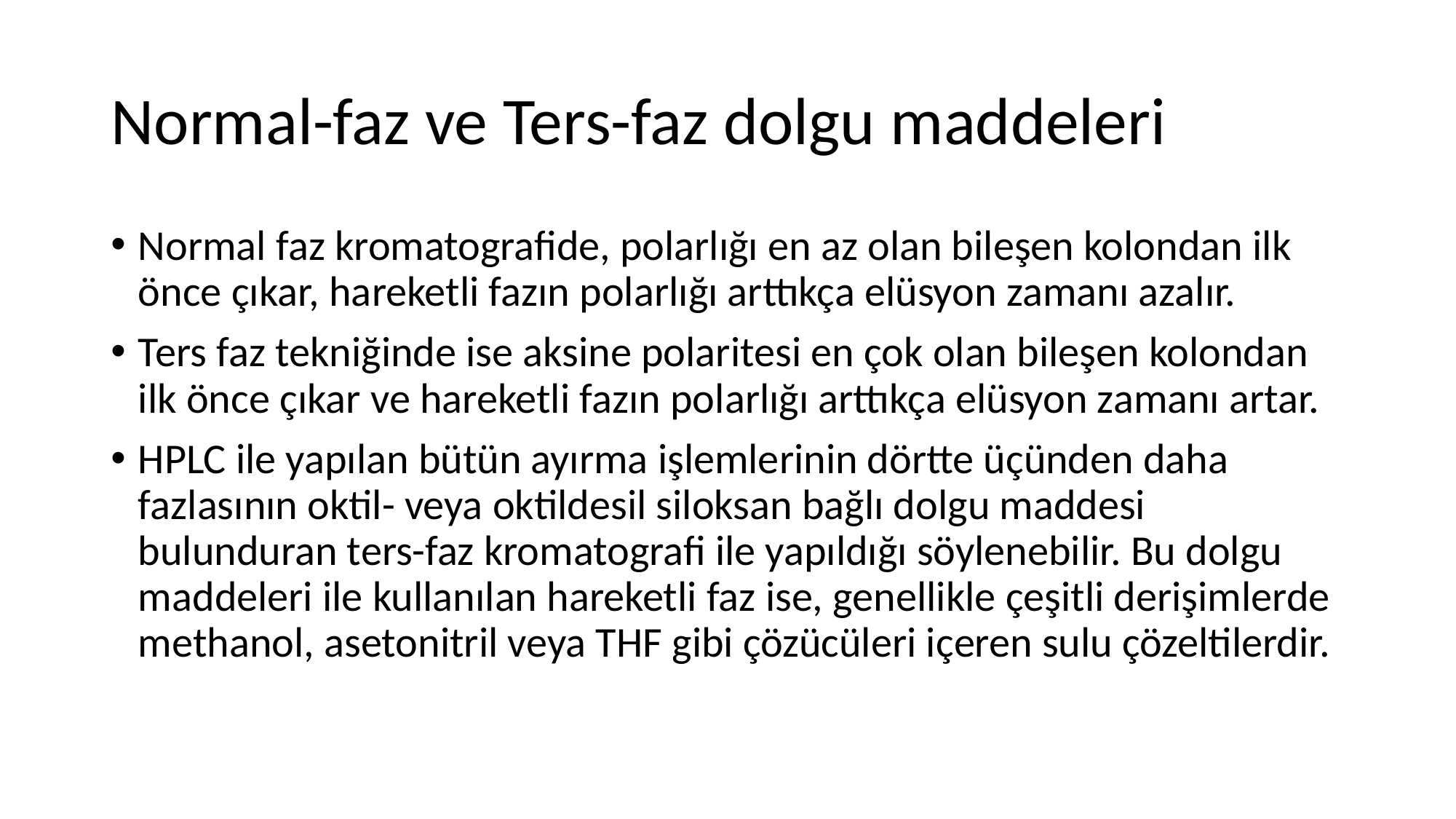

# Normal-faz ve Ters-faz dolgu maddeleri
Normal faz kromatografide, polarlığı en az olan bileşen kolondan ilk önce çıkar, hareketli fazın polarlığı arttıkça elüsyon zamanı azalır.
Ters faz tekniğinde ise aksine polaritesi en çok olan bileşen kolondan ilk önce çıkar ve hareketli fazın polarlığı arttıkça elüsyon zamanı artar.
HPLC ile yapılan bütün ayırma işlemlerinin dörtte üçünden daha fazlasının oktil- veya oktildesil siloksan bağlı dolgu maddesi bulunduran ters-faz kromatografi ile yapıldığı söylenebilir. Bu dolgu maddeleri ile kullanılan hareketli faz ise, genellikle çeşitli derişimlerde methanol, asetonitril veya THF gibi çözücüleri içeren sulu çözeltilerdir.